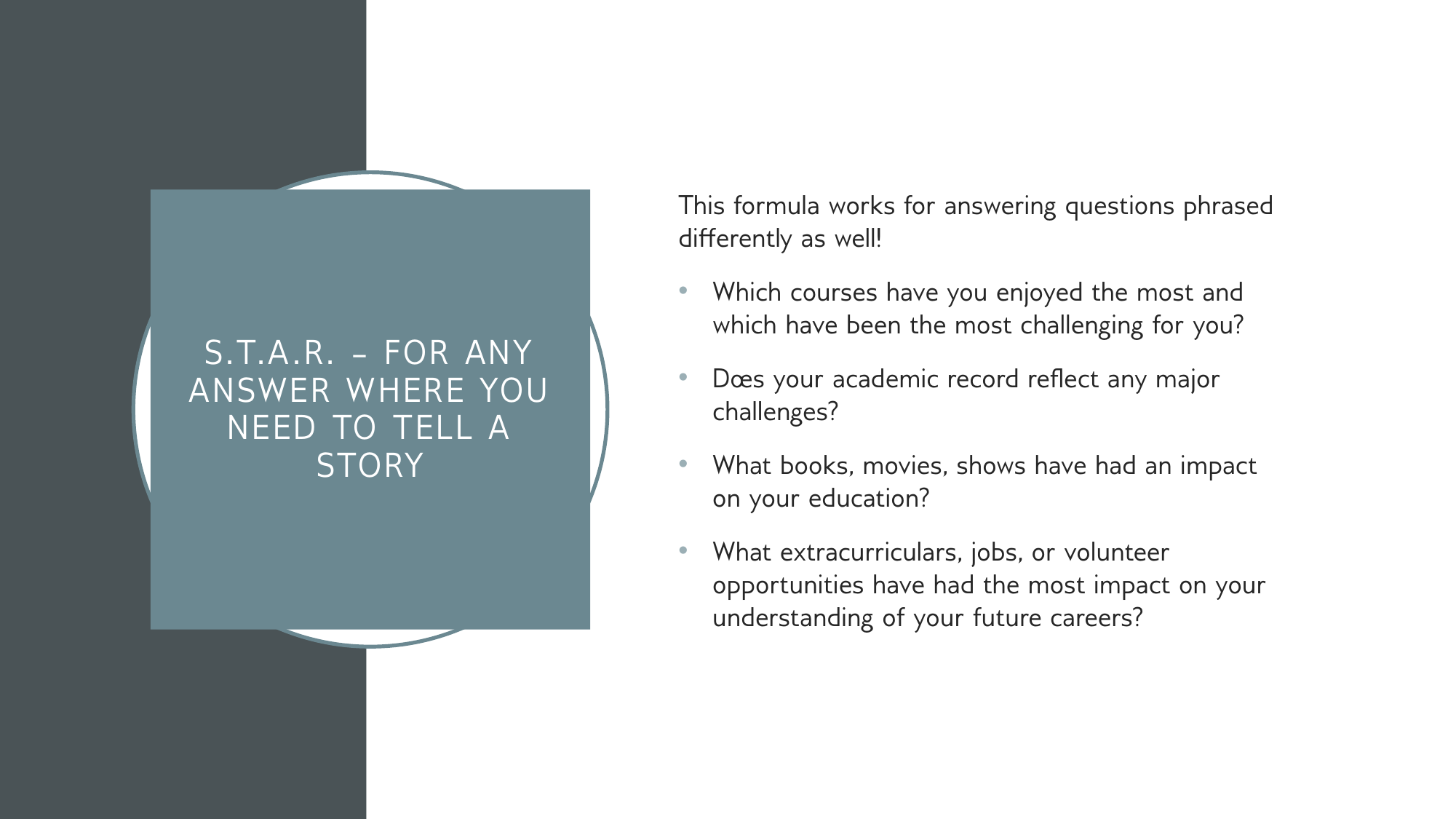

This formula works for answering questions phrased differently as well!
Which courses have you enjoyed the most and which have been the most challenging for you?
Does your academic record reflect any major challenges?
What books, movies, shows have had an impact on your education?
What extracurriculars, jobs, or volunteer opportunities have had the most impact on your understanding of your future careers?

# s.t.a.r. – For any answer where you need to tell a story